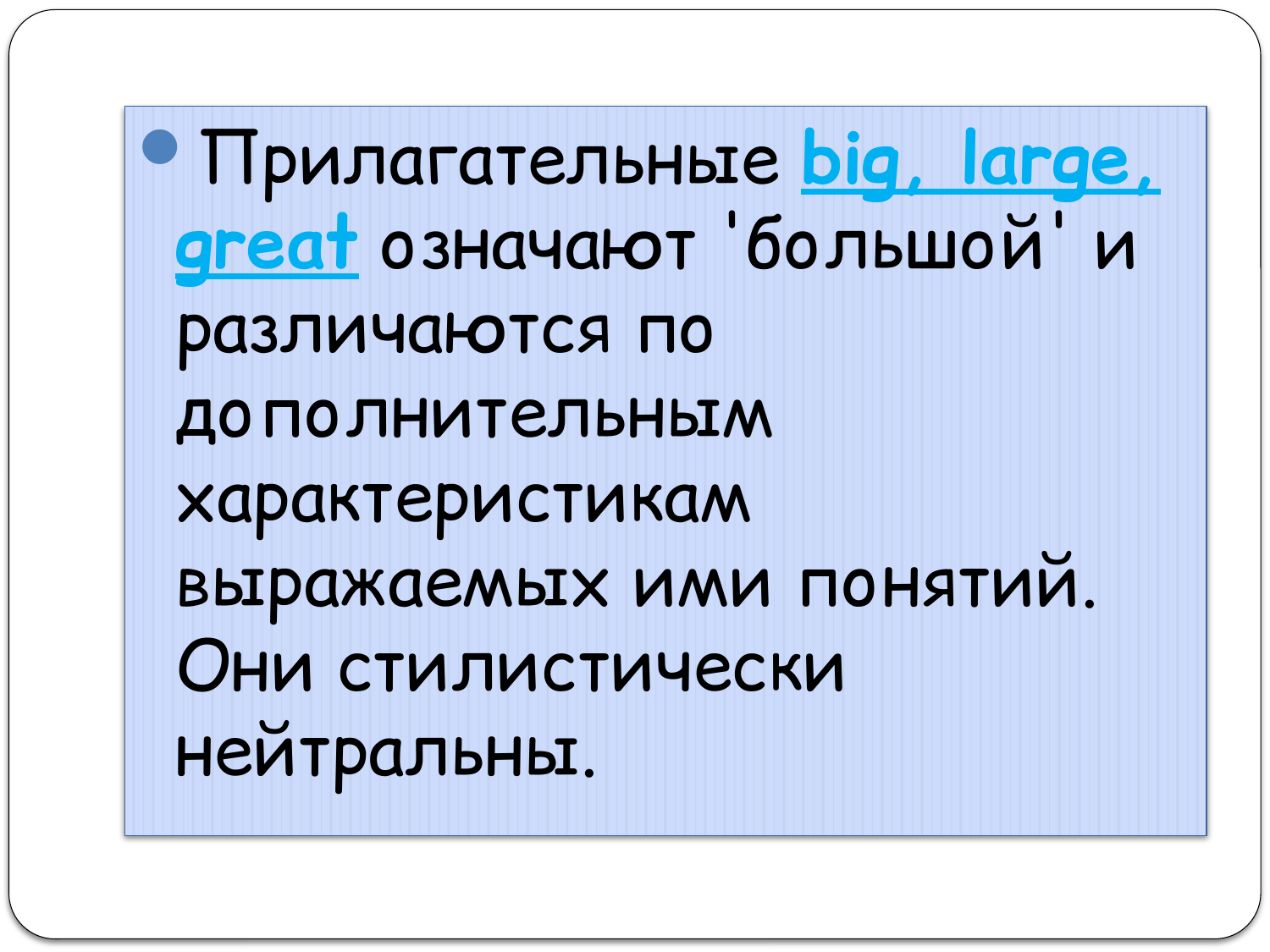

Прилагательные big, large, great означают 'большой' и различаются по дополнительным характеристикам выражаемых ими понятий. Они стилистически нейтральны.